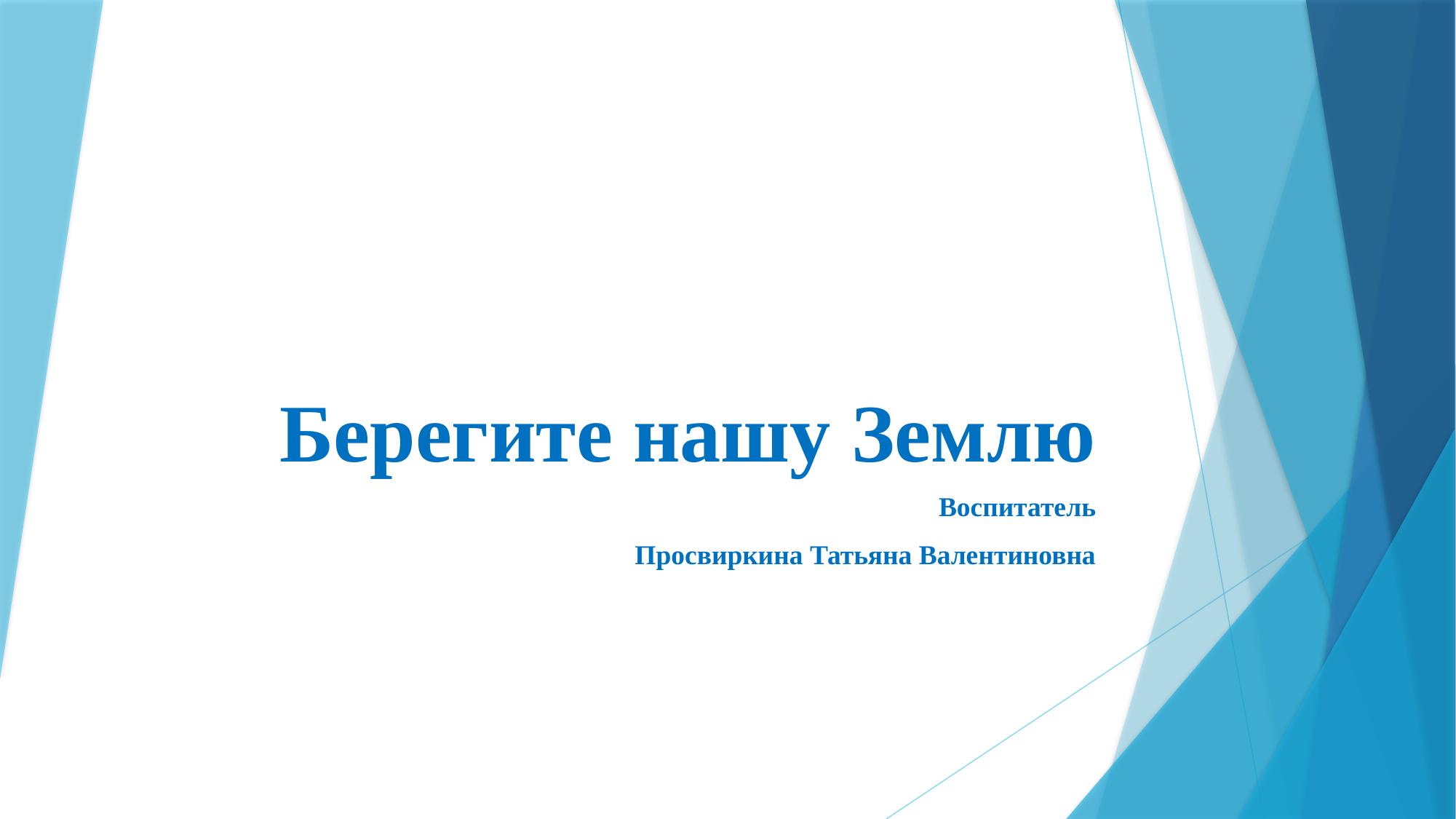

# Берегите нашу Землю
Воспитатель
Просвиркина Татьяна Валентиновна